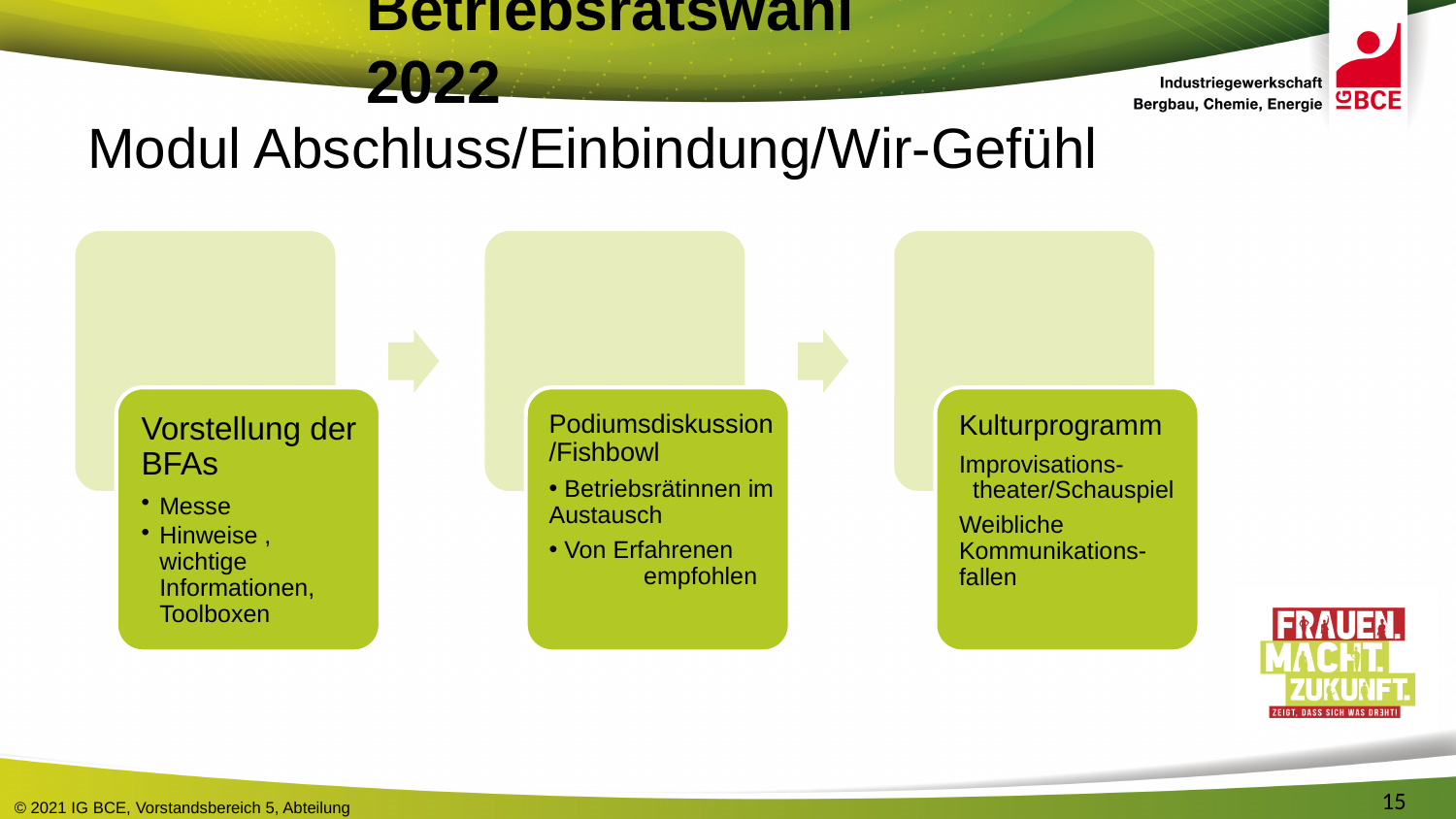

# Betriebsratswahl 2022
Vorstellung der BFAs
Messe
Hinweise , wichtige Informationen, Toolboxen

Podiumsdiskussion/Fishbowl
 Betriebsrätinnen im Austausch
 Von Erfahrenen                    empfohlen

Kulturprogramm
Improvisations-
  theater/Schauspiel
Weibliche Kommunikations-fallen
Modul Abschluss/Einbindung/Wir-Gefühl

15